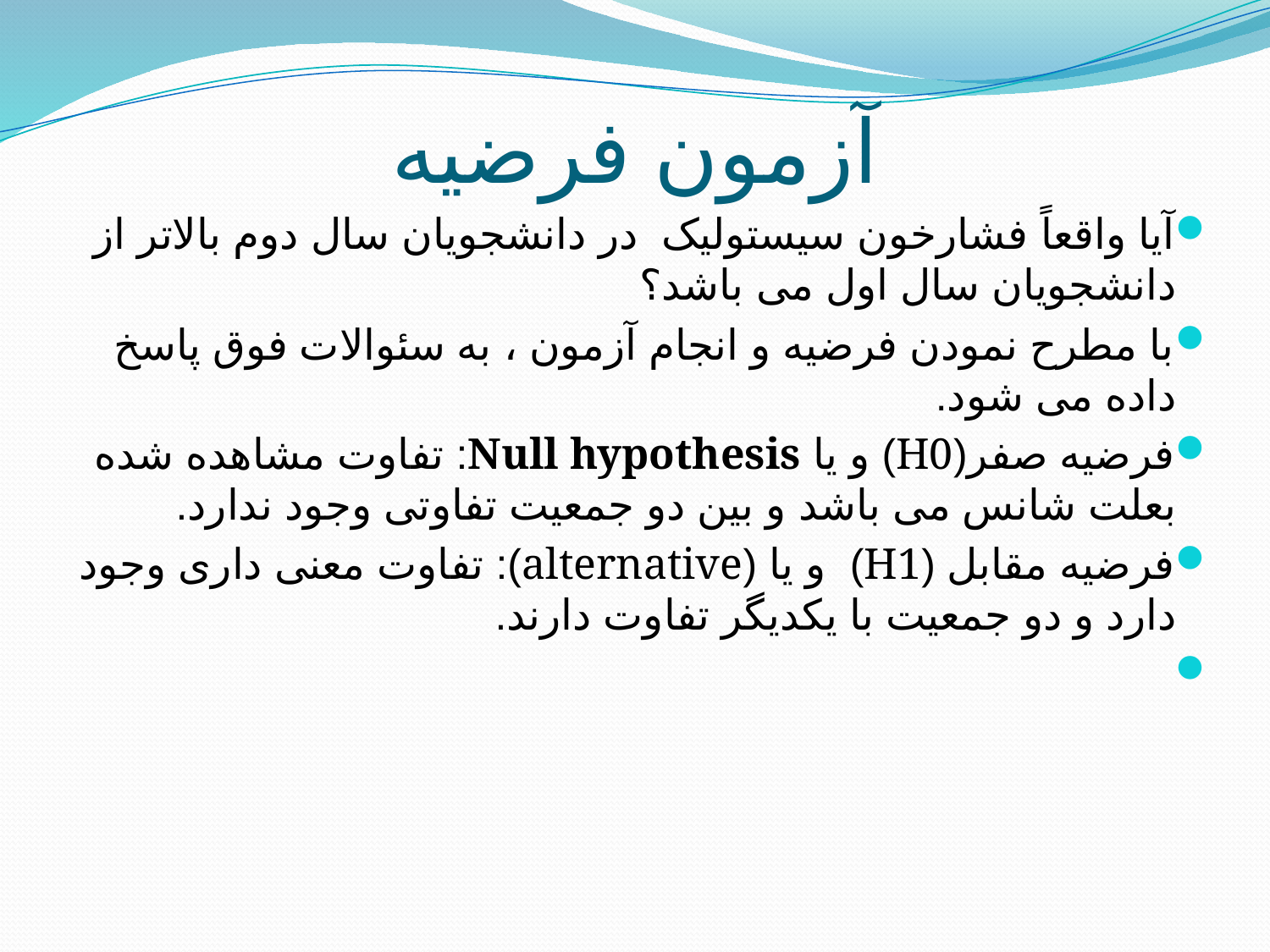

# آزمون فرضيه
آیا واقعاً فشارخون سیستولیک  در دانشجویان سال دوم بالاتر از دانشجویان سال اول می باشد؟
با مطرح نمودن فرضیه و انجام آزمون ، به سئوالات فوق پاسخ داده می شود.
فرضیه صفر(H0) و یا Null hypothesis: تفاوت مشاهده شده بعلت شانس می باشد و بین دو جمعیت تفاوتی وجود ندارد.
فرضیه مقابل (H1)  و یا (alternative): تفاوت معنی داری وجود دارد و دو جمعیت با یکدیگر تفاوت دارند.